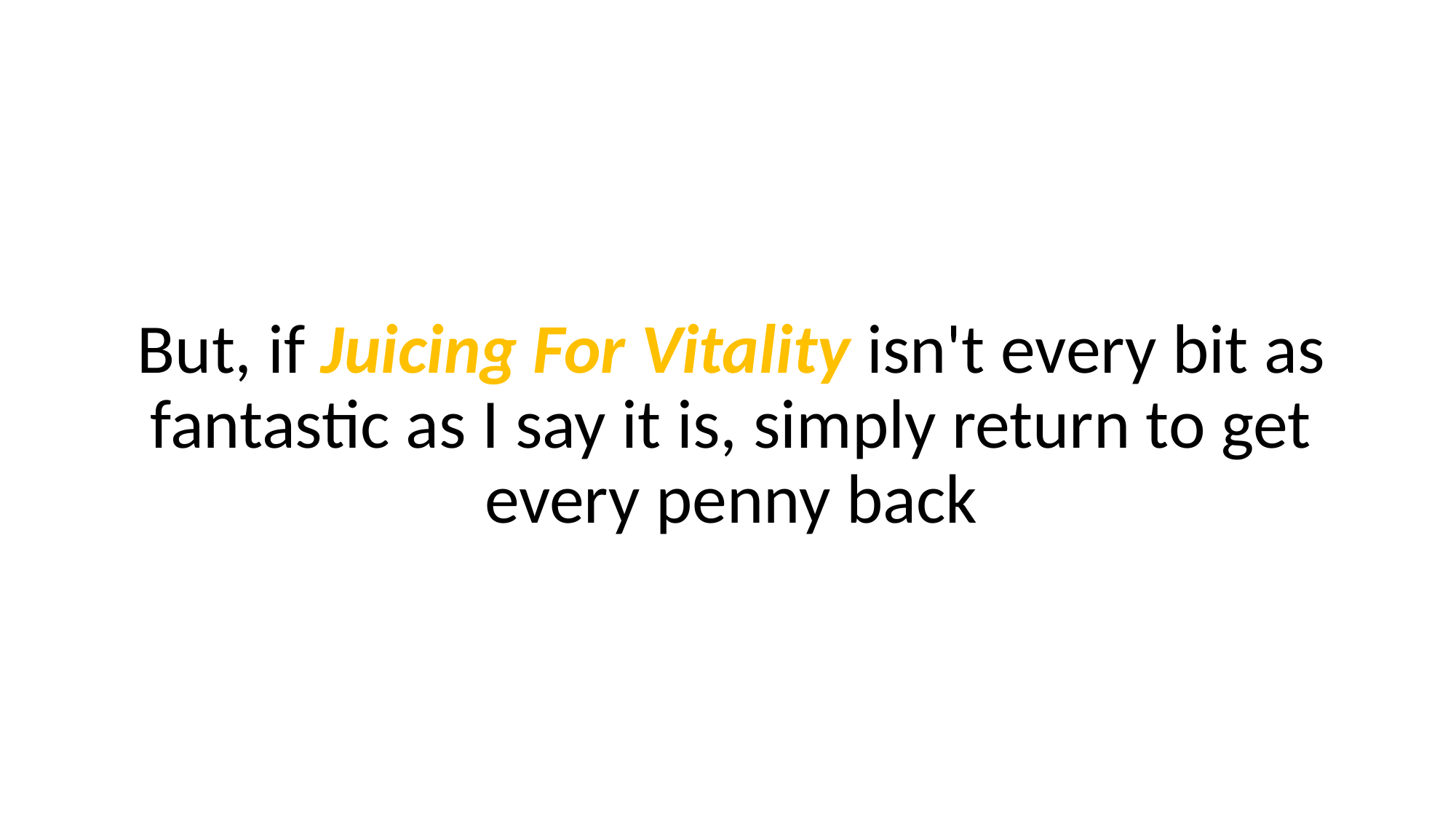

But, if Juicing For Vitality isn't every bit as fantastic as I say it is, simply return to get every penny back